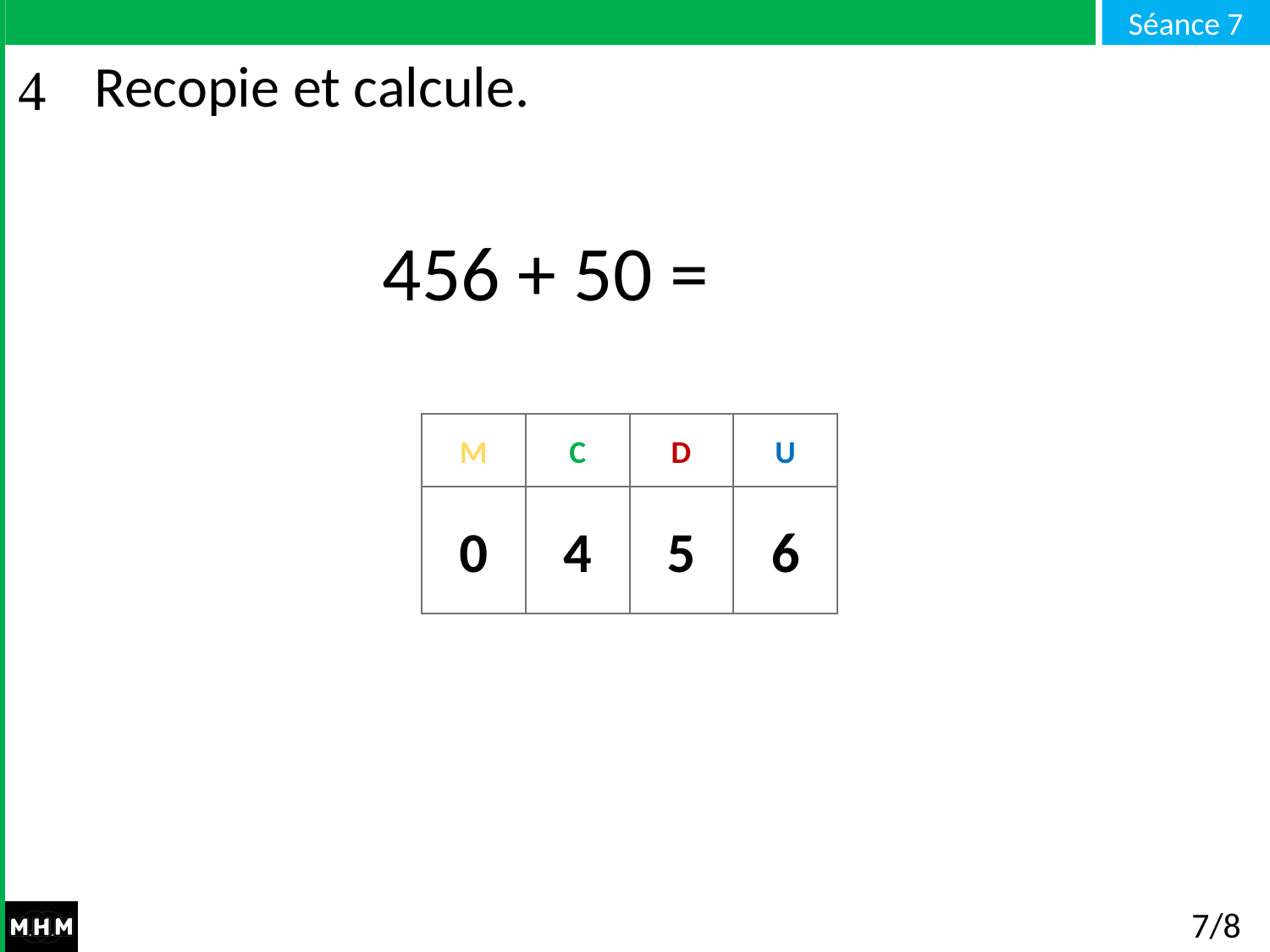

# Recopie et calcule.
456 + 50 =
M
C
D
U
0
4
5
6
7/8